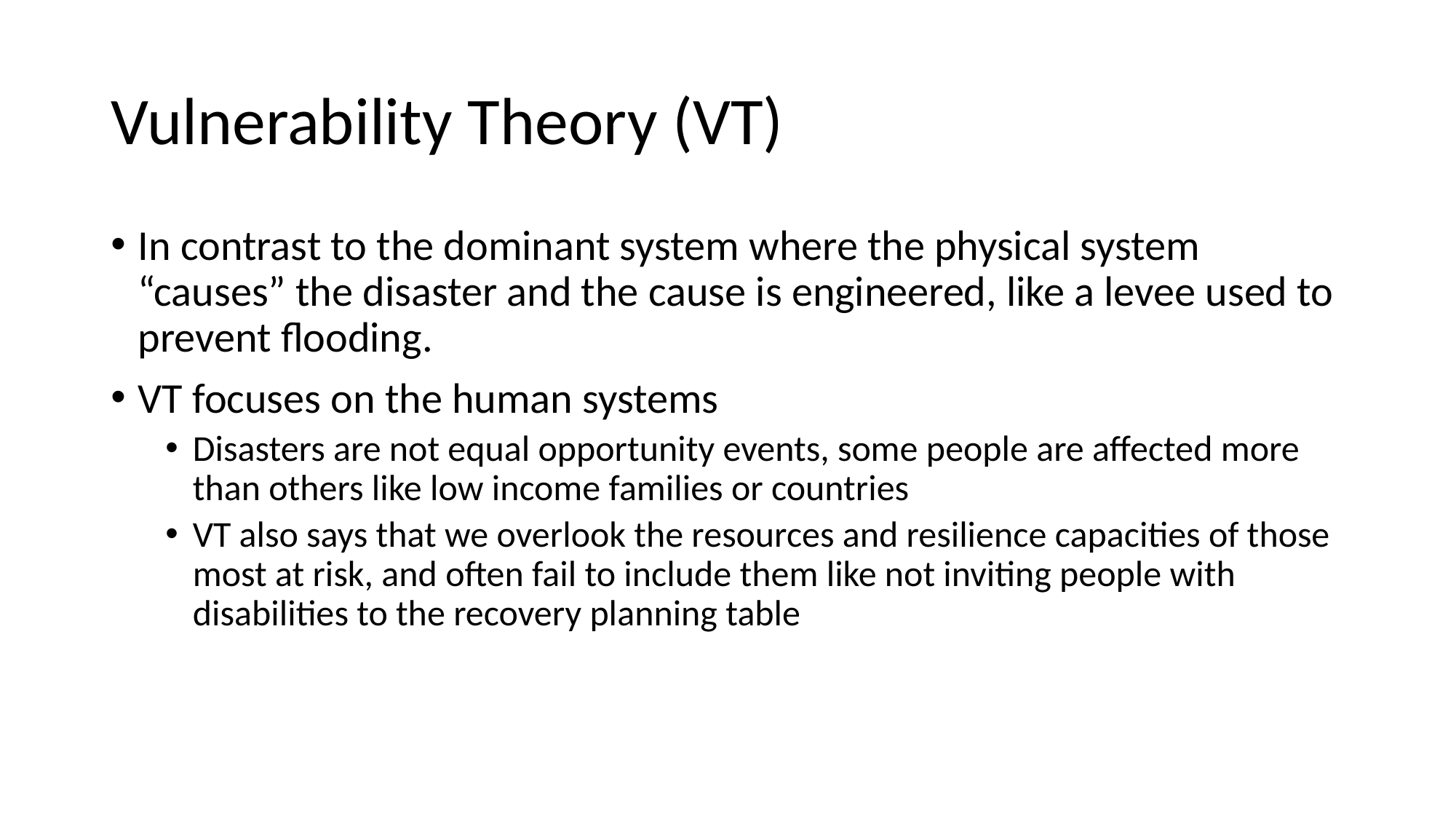

# Vulnerability Theory (VT)
In contrast to the dominant system where the physical system “causes” the disaster and the cause is engineered, like a levee used to prevent flooding.
VT focuses on the human systems
Disasters are not equal opportunity events, some people are affected more than others like low income families or countries
VT also says that we overlook the resources and resilience capacities of those most at risk, and often fail to include them like not inviting people with disabilities to the recovery planning table